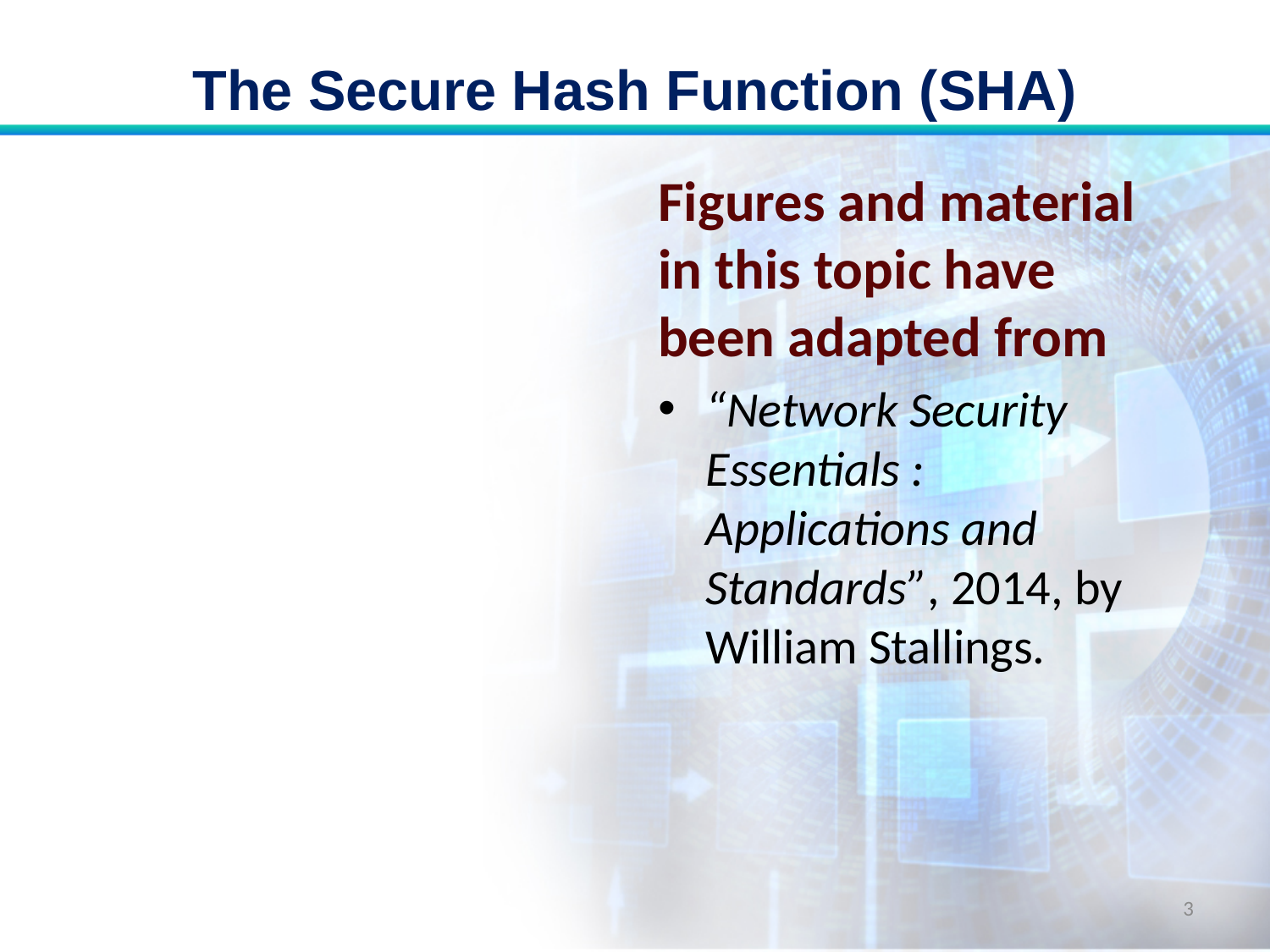

# The Secure Hash Function (SHA)
Figures and material in this topic have been adapted from
“Network Security Essentials : Applications and Standards”, 2014, by William Stallings.

3